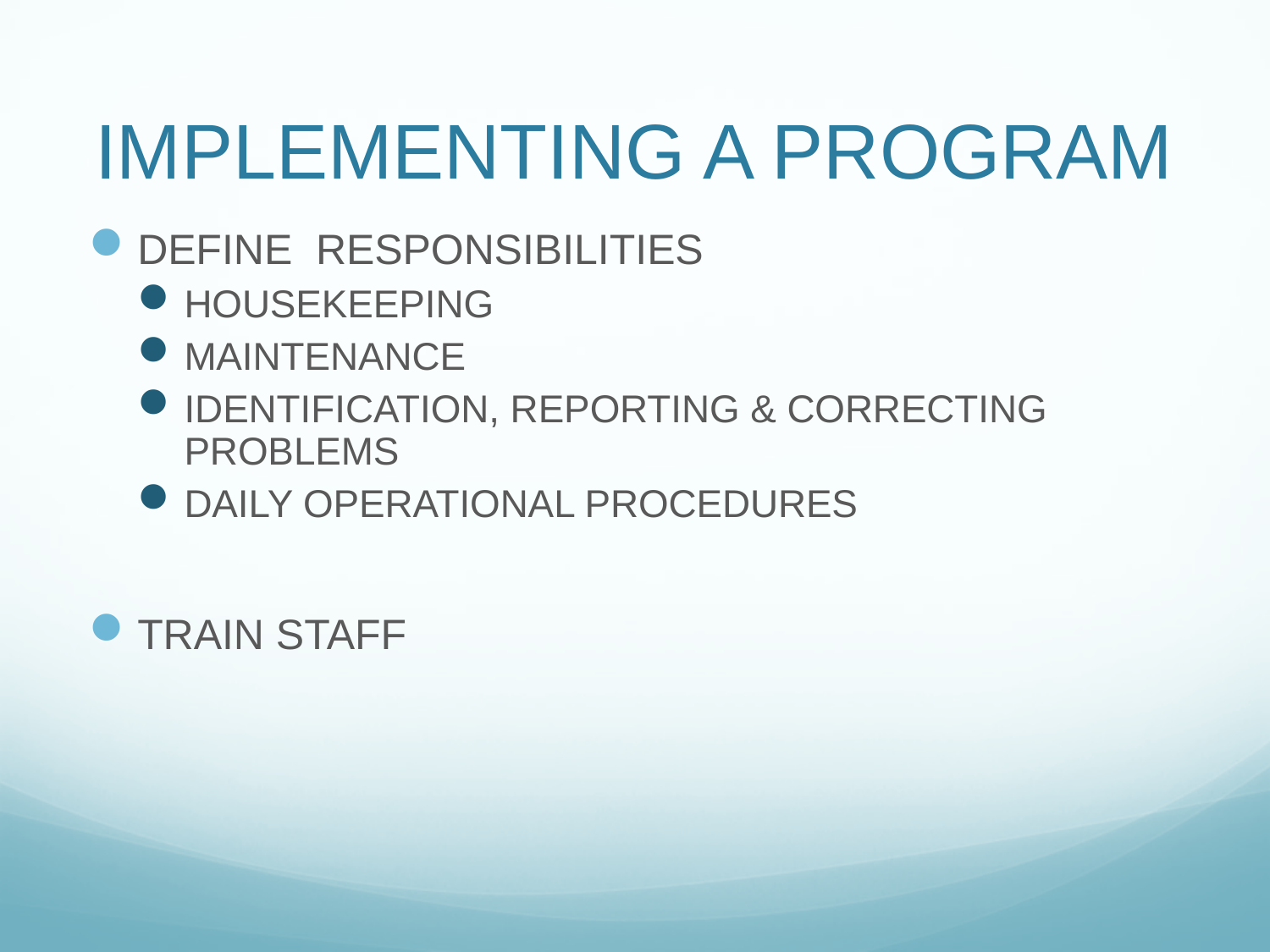

# IMPLEMENTING A PROGRAM
DEFINE  RESPONSIBILITIES
HOUSEKEEPING
MAINTENANCE
IDENTIFICATION, REPORTING & CORRECTING PROBLEMS
DAILY OPERATIONAL PROCEDURES

TRAIN STAFF